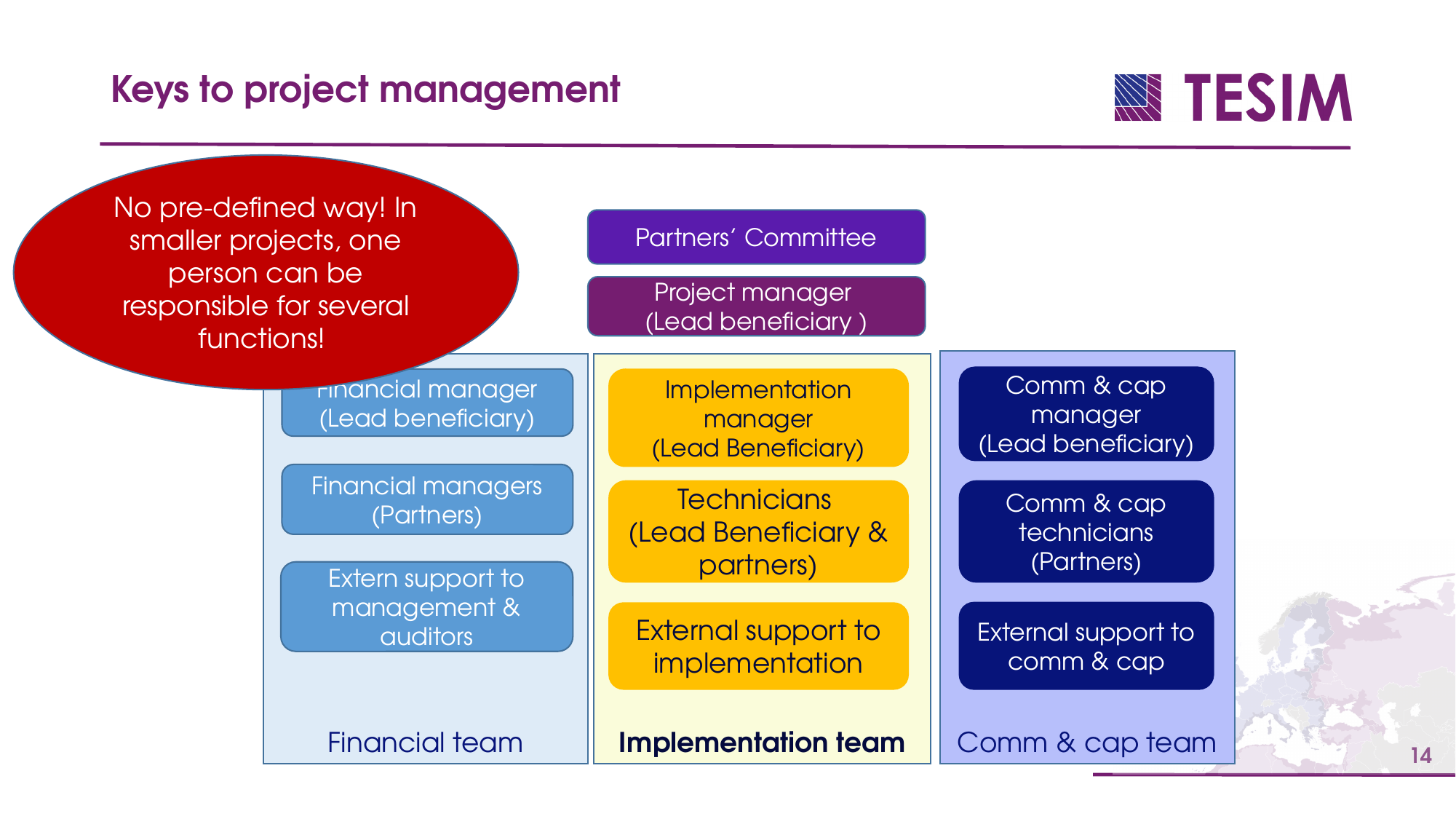

Keys to project management

No pre-defined way! In smaller projects, one person can be responsible for several functions!
Partners’ Committee
Project manager
(Lead beneficiary )
Comm & cap team
Financial team
Implementation team
Comm & cap manager
(Lead beneficiary)
Financial manager
(Lead beneficiary)
Implementation manager
(Lead Beneficiary)
Financial managers
(Partners)
Technicians
(Lead Beneficiary & partners)
Comm & cap technicians
(Partners)
Extern support to management & auditors
External support to comm & cap
External support to implementation